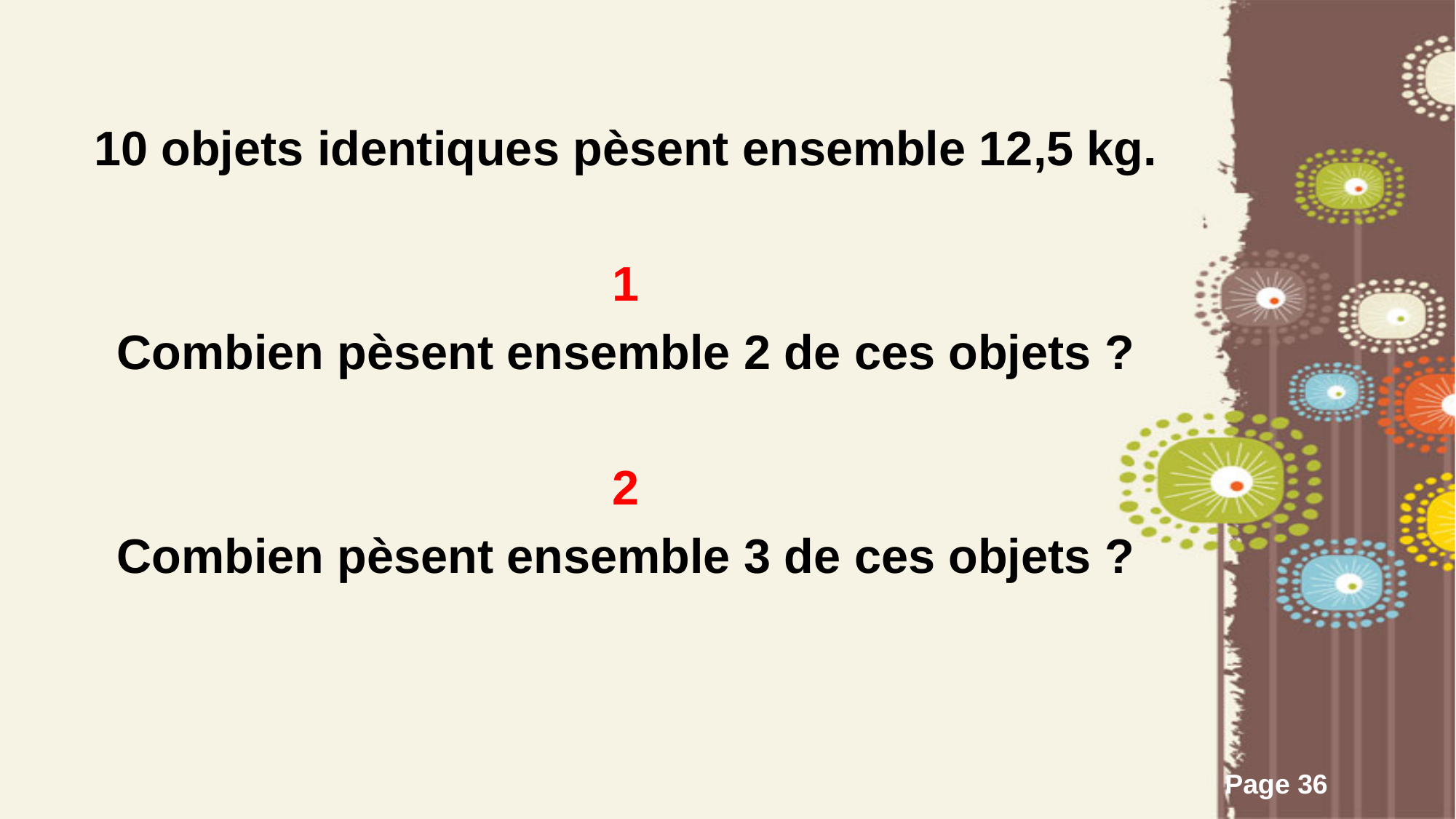

10 objets identiques pèsent ensemble 12,5 kg.

1
Combien pèsent ensemble 2 de ces objets ?

2
Combien pèsent ensemble 3 de ces objets ?